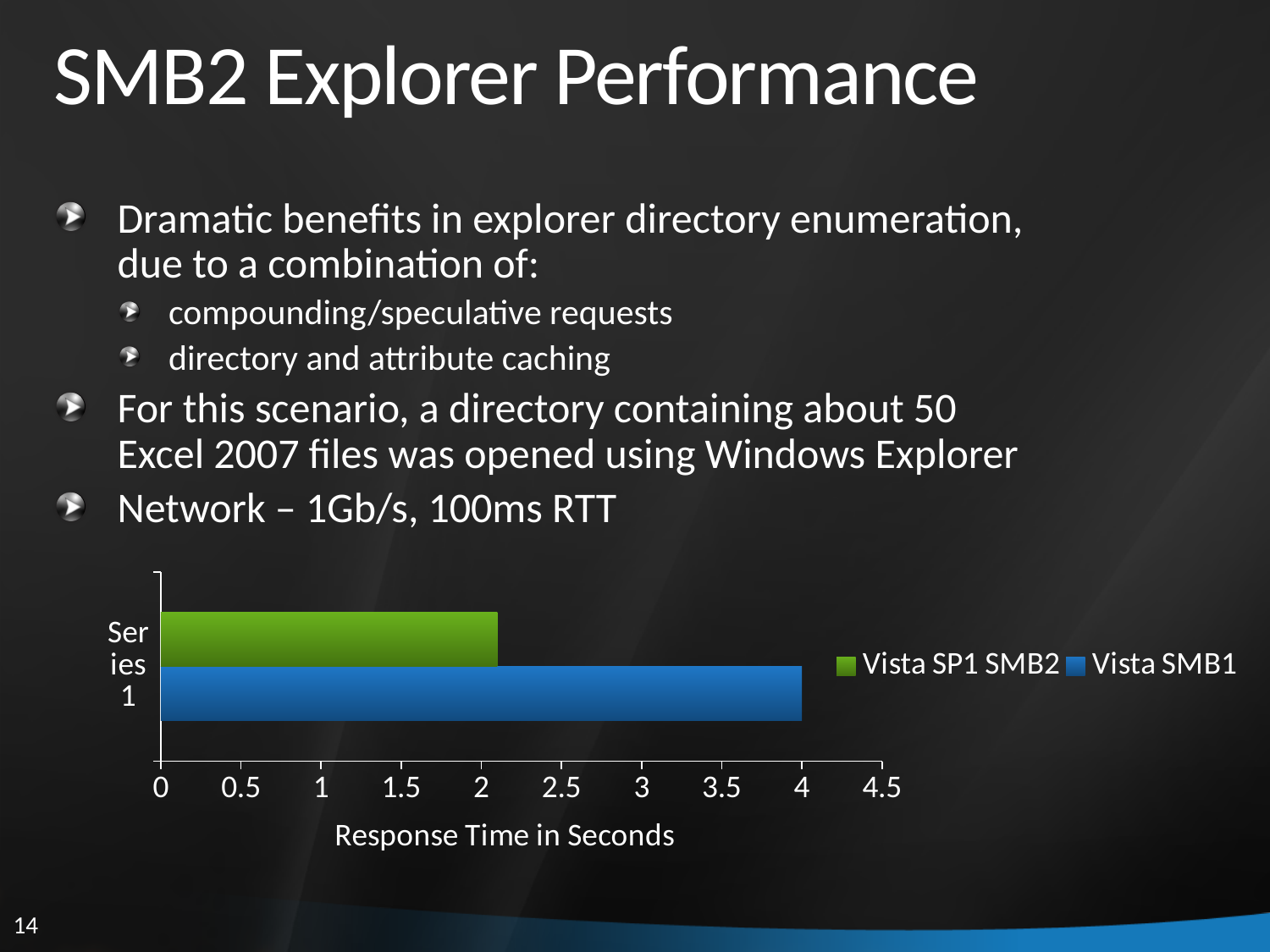

# SMB2 Explorer Performance
Dramatic benefits in explorer directory enumeration,
due to a combination of:
compounding/speculative requests
directory and attribute caching
For this scenario, a directory containing about 50
Excel 2007 files was opened using Windows Explorer
Network – 1Gb/s, 100ms RTT

### Chart

| Category | Vista SMB1 | Vista SP1 SMB2 |
|---|---|---|
|  | 4.0 | 2.1 |